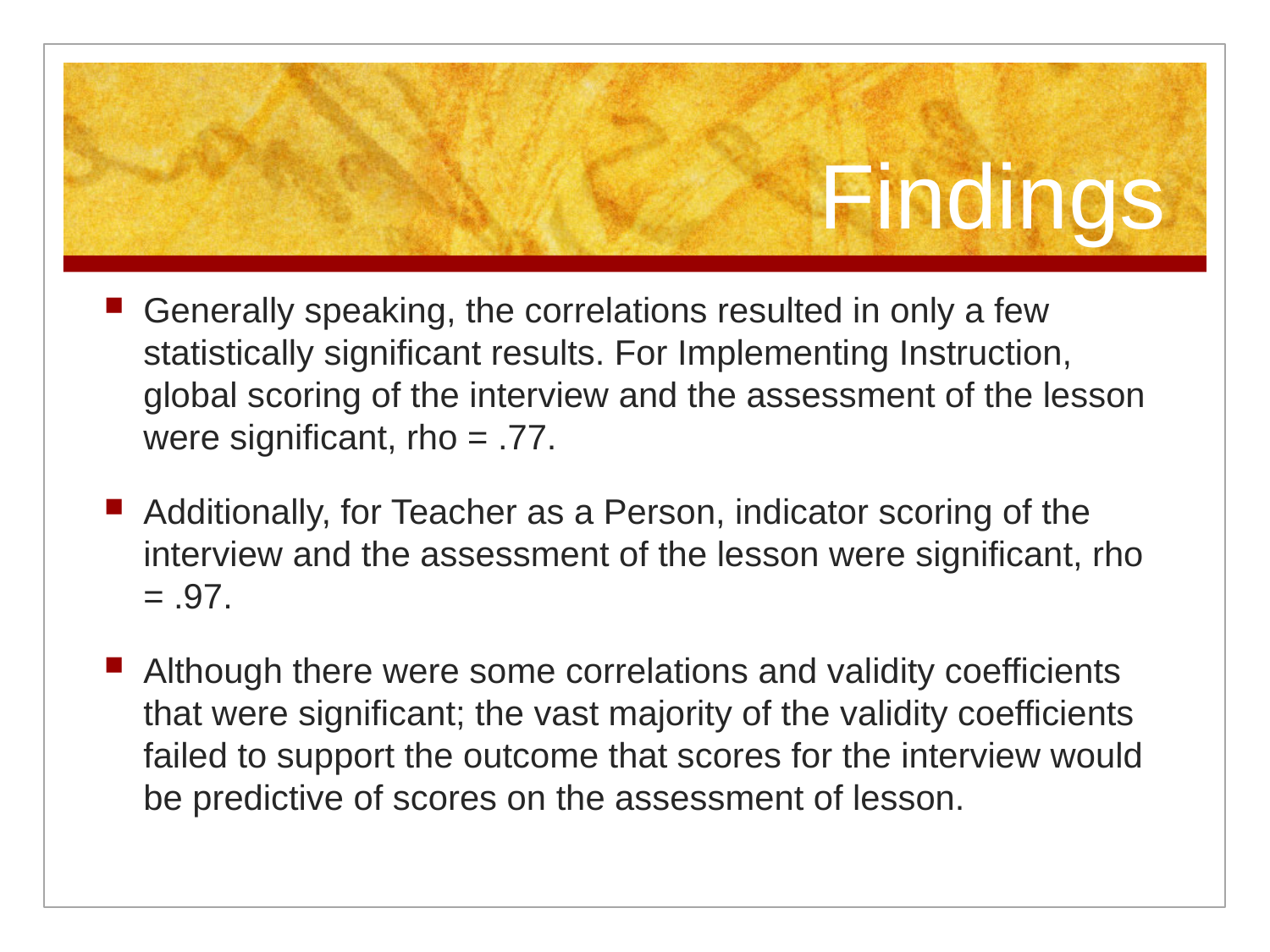

# Findings
Generally speaking, the correlations resulted in only a few statistically significant results. For Implementing Instruction, global scoring of the interview and the assessment of the lesson were significant, rho = .77.
Additionally, for Teacher as a Person, indicator scoring of the interview and the assessment of the lesson were significant, rho = .97.
Although there were some correlations and validity coefficients that were significant; the vast majority of the validity coefficients failed to support the outcome that scores for the interview would be predictive of scores on the assessment of lesson.